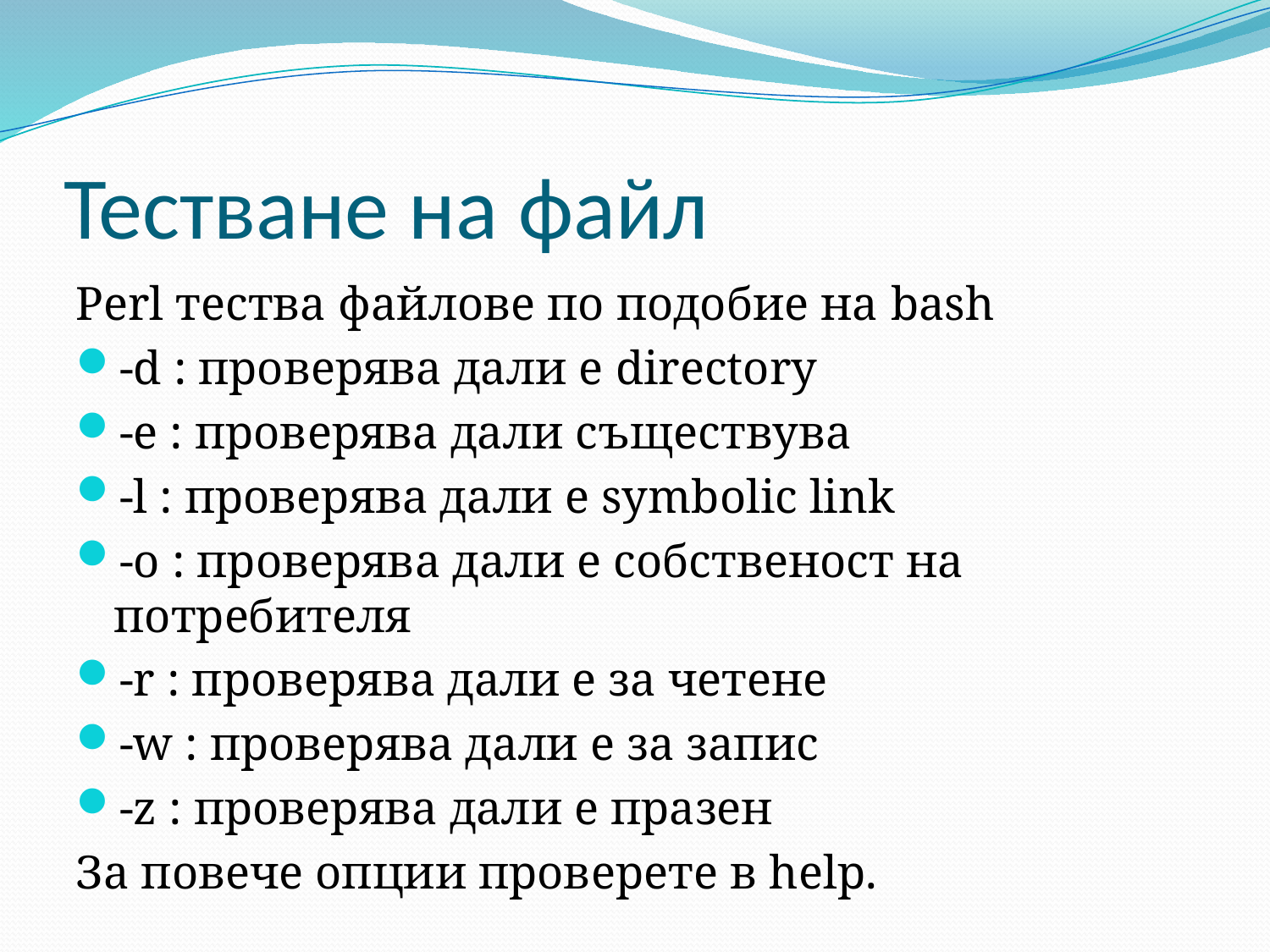

# Тестване на файл
Perl тества файлове по подобие на bash
-d : проверява дали е directory
-e : проверява дали съществува
-l : проверява дали е symbolic link
-o : проверява дали е собственост на потребителя
-r : проверява дали е за четене
-w : проверява дали е за запис
-z : проверява дали е празен
За повече опции проверете в help.